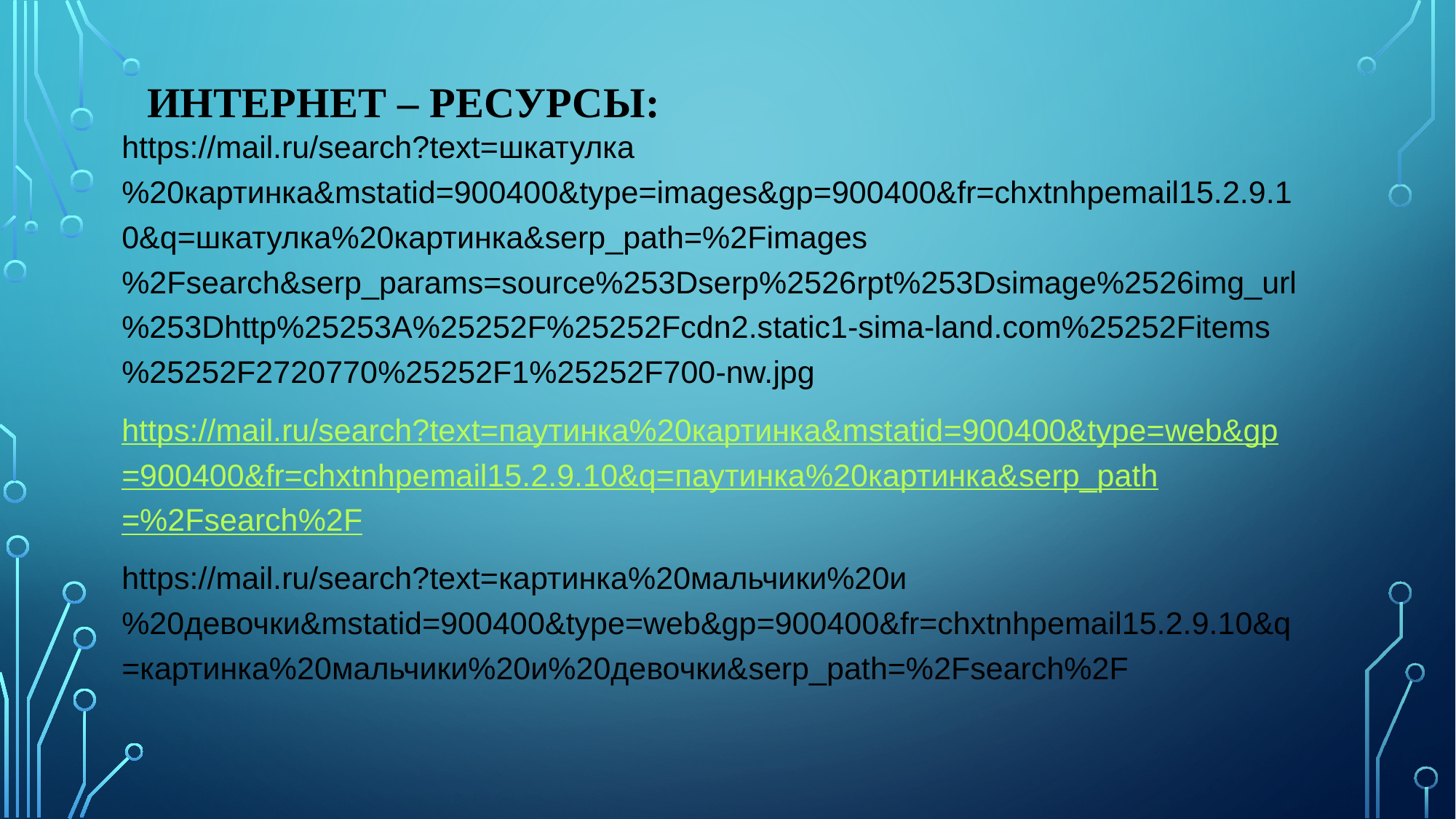

# Интернет – ресурсы:
https://mail.ru/search?text=шкатулка%20картинка&mstatid=900400&type=images&gp=900400&fr=chxtnhpemail15.2.9.10&q=шкатулка%20картинка&serp_path=%2Fimages%2Fsearch&serp_params=source%253Dserp%2526rpt%253Dsimage%2526img_url%253Dhttp%25253A%25252F%25252Fcdn2.static1-sima-land.com%25252Fitems%25252F2720770%25252F1%25252F700-nw.jpg
https://mail.ru/search?text=паутинка%20картинка&mstatid=900400&type=web&gp=900400&fr=chxtnhpemail15.2.9.10&q=паутинка%20картинка&serp_path=%2Fsearch%2F
https://mail.ru/search?text=картинка%20мальчики%20и%20девочки&mstatid=900400&type=web&gp=900400&fr=chxtnhpemail15.2.9.10&q=картинка%20мальчики%20и%20девочки&serp_path=%2Fsearch%2F